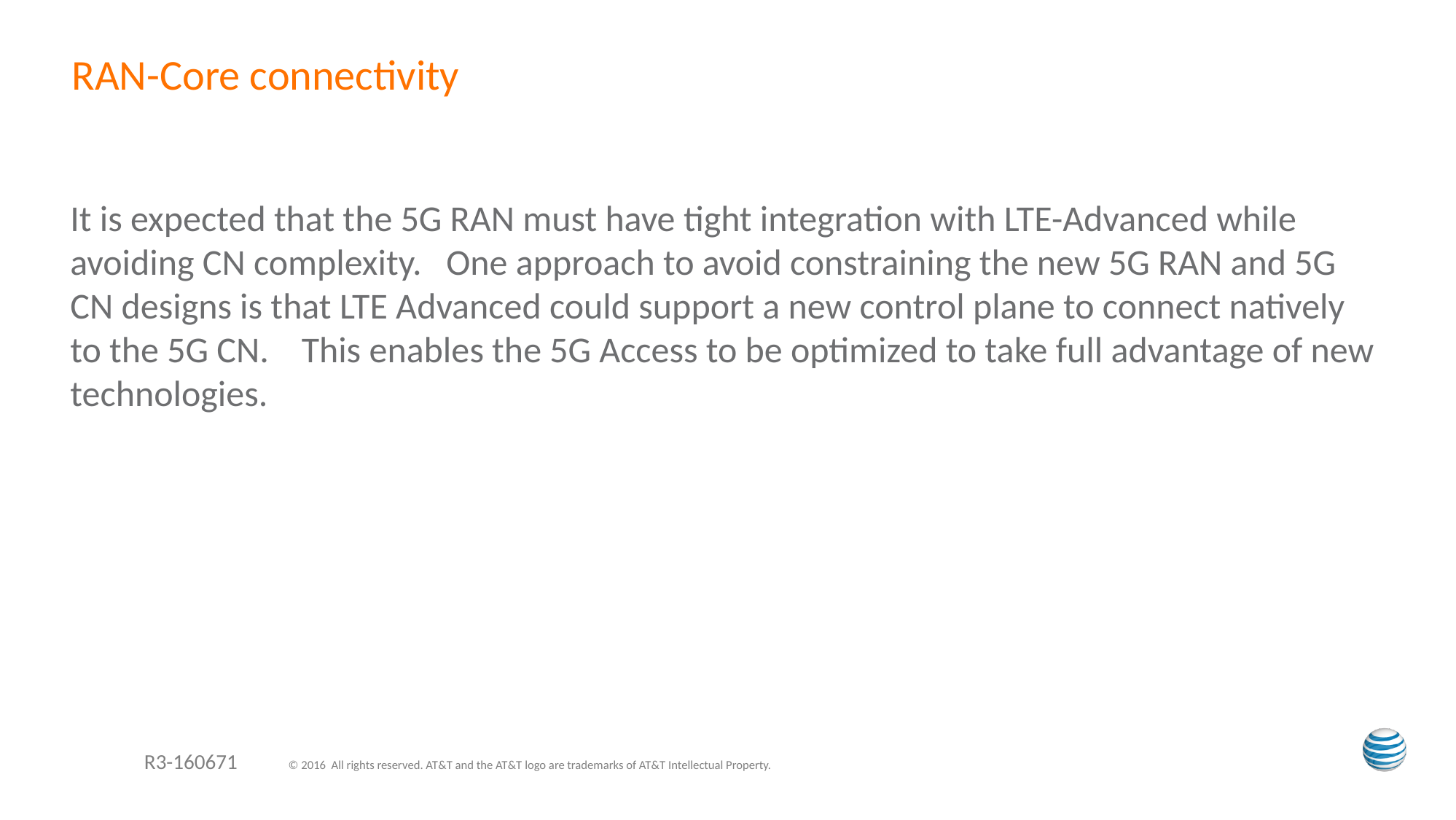

# RAN-Core connectivity

It is expected that the 5G RAN must have tight integration with LTE-Advanced while avoiding CN complexity.   One approach to avoid constraining the new 5G RAN and 5G CN designs is that LTE Advanced could support a new control plane to connect natively to the 5G CN.    This enables the 5G Access to be optimized to take full advantage of new technologies.

R3-160671                 © 2016  All rights reserved. AT&T and the AT&T logo are trademarks of AT&T Intellectual Property.